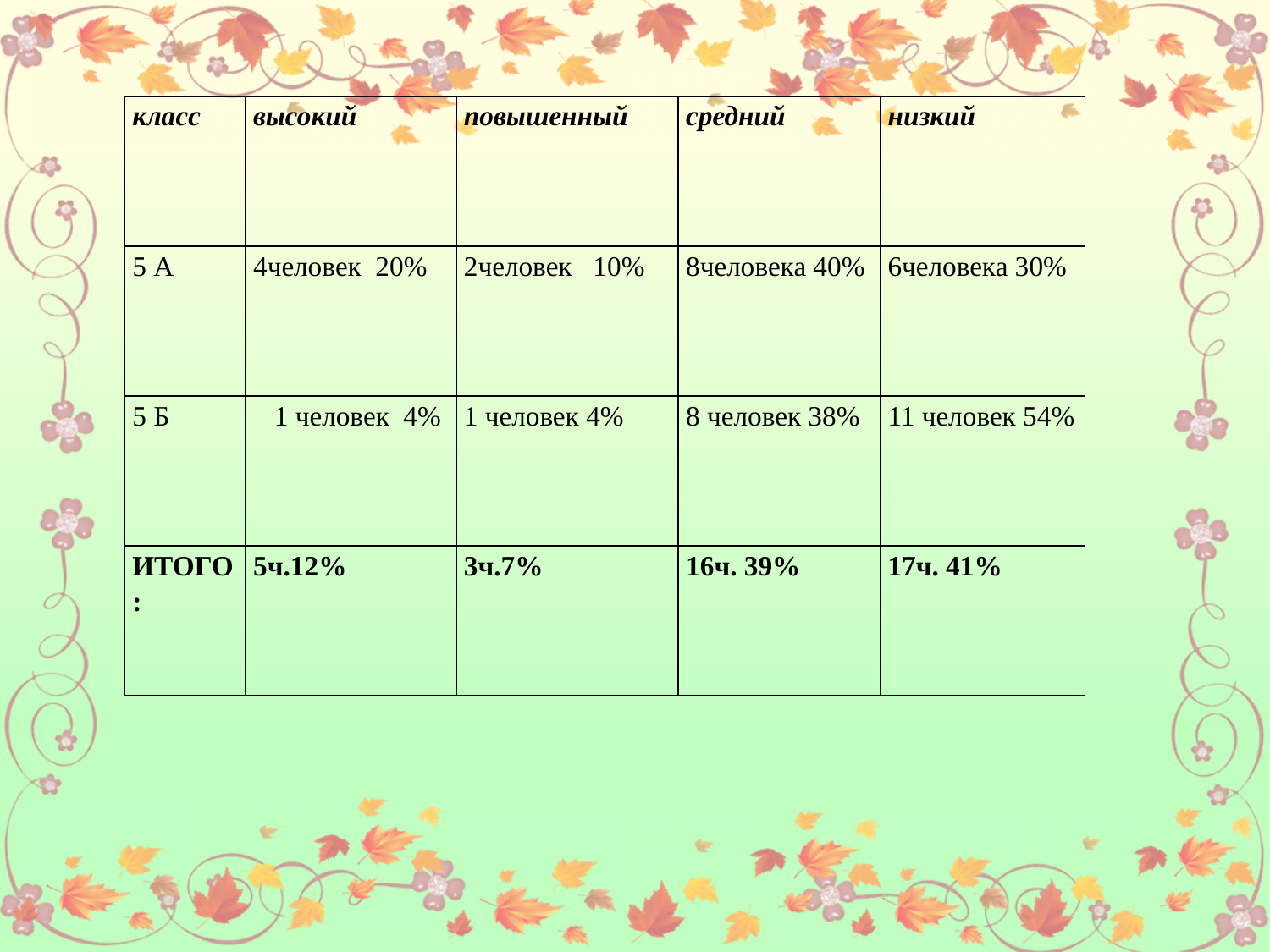

| класс | высокий | повышенный | средний | низкий |
| --- | --- | --- | --- | --- |
| 5 А | 4человек 20% | 2человек 10% | 8человека 40% | 6человека 30% |
| 5 Б | 1 человек 4% | 1 человек 4% | 8 человек 38% | 11 человек 54% |
| ИТОГО: | 5ч.12% | 3ч.7% | 16ч. 39% | 17ч. 41% |
#